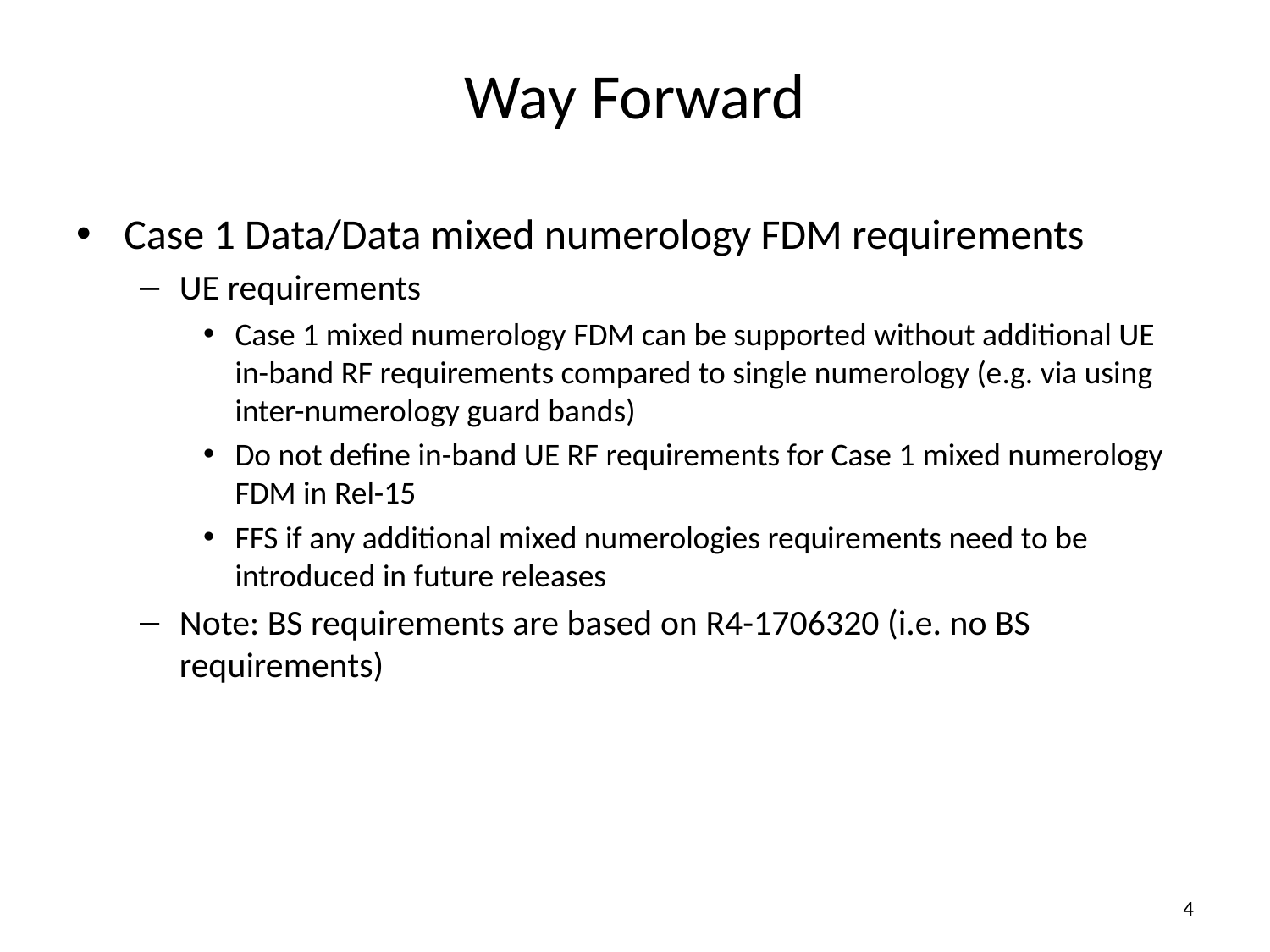

# Way Forward
Case 1 Data/Data mixed numerology FDM requirements
UE requirements
Case 1 mixed numerology FDM can be supported without additional UE in-band RF requirements compared to single numerology (e.g. via using inter-numerology guard bands)
Do not define in-band UE RF requirements for Case 1 mixed numerology FDM in Rel-15
FFS if any additional mixed numerologies requirements need to be introduced in future releases
Note: BS requirements are based on R4-1706320 (i.e. no BS requirements)

4